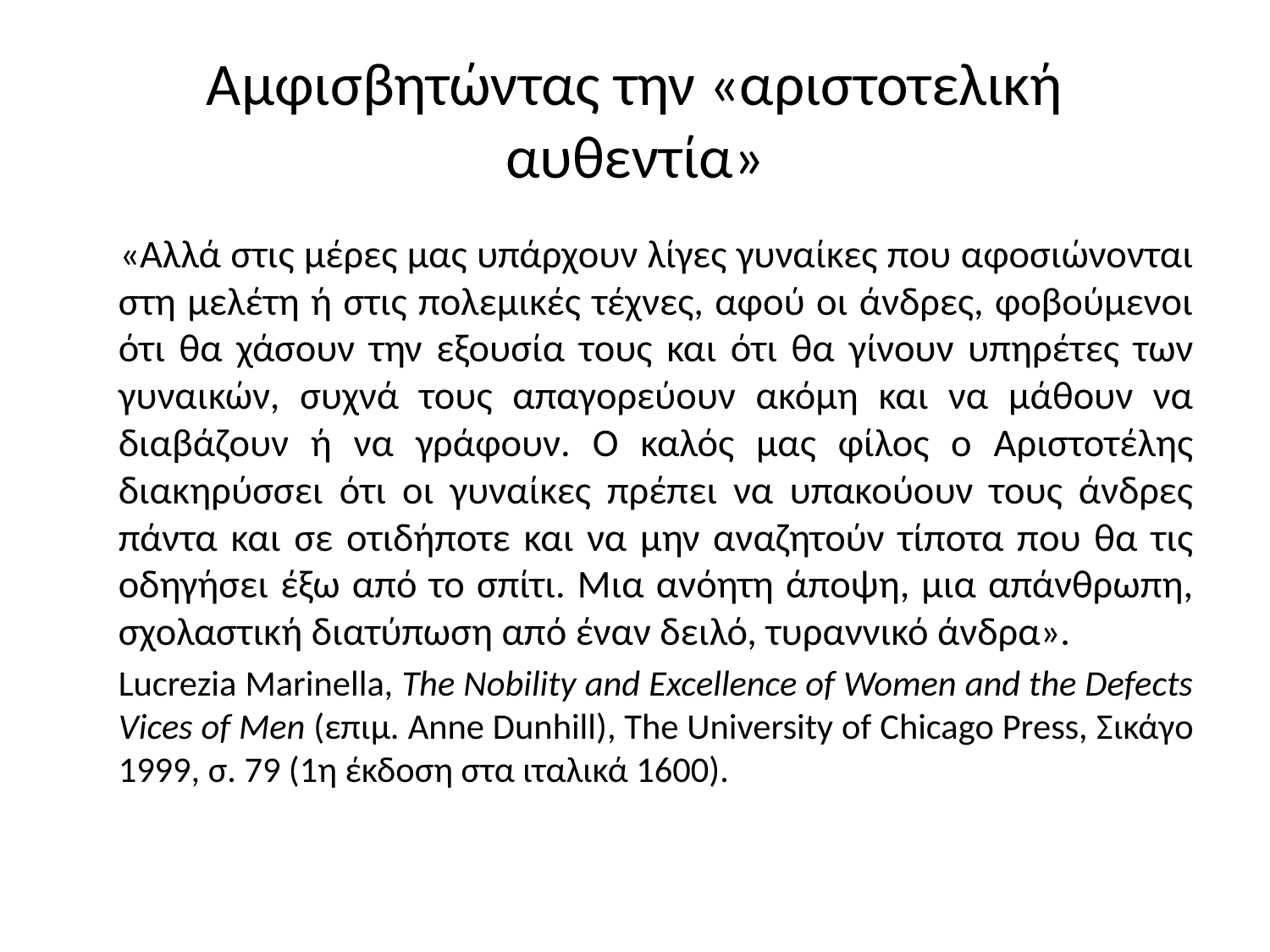

# Αμφισβητώντας την «αριστοτελική αυθεντία»
     «Αλλά στις μέρες μας υπάρχουν λίγες γυναίκες που αφοσιώνονται στη μελέτη ή στις πολεμικές τέχνες, αφού οι άνδρες, φοβούμενοι ότι θα χάσουν την εξουσία τους και ότι θα γίνουν υπηρέτες των γυναικών, συχνά τους απαγορεύουν ακόμη και να μάθουν να διαβάζουν ή να γράφουν. Ο καλός μας φίλος ο Αριστοτέλης διακηρύσσει ότι οι γυναίκες πρέπει να υπακούουν τους άνδρες πάντα και σε οτιδήποτε και να μην αναζητούν τίποτα που θα τις οδηγήσει έξω από το σπίτι. Μια ανόητη άποψη, μια απάνθρωπη, σχολαστική διατύπωση από έναν δειλό, τυραννικό άνδρα».
     Lucrezia Marinella, The Nobility and Excellence of Women and the Defects Vices of Men (επιμ. Anne Dunhill), The University of Chicago Press, Σικάγο 1999, σ. 79 (1η έκδοση στα ιταλικά 1600).